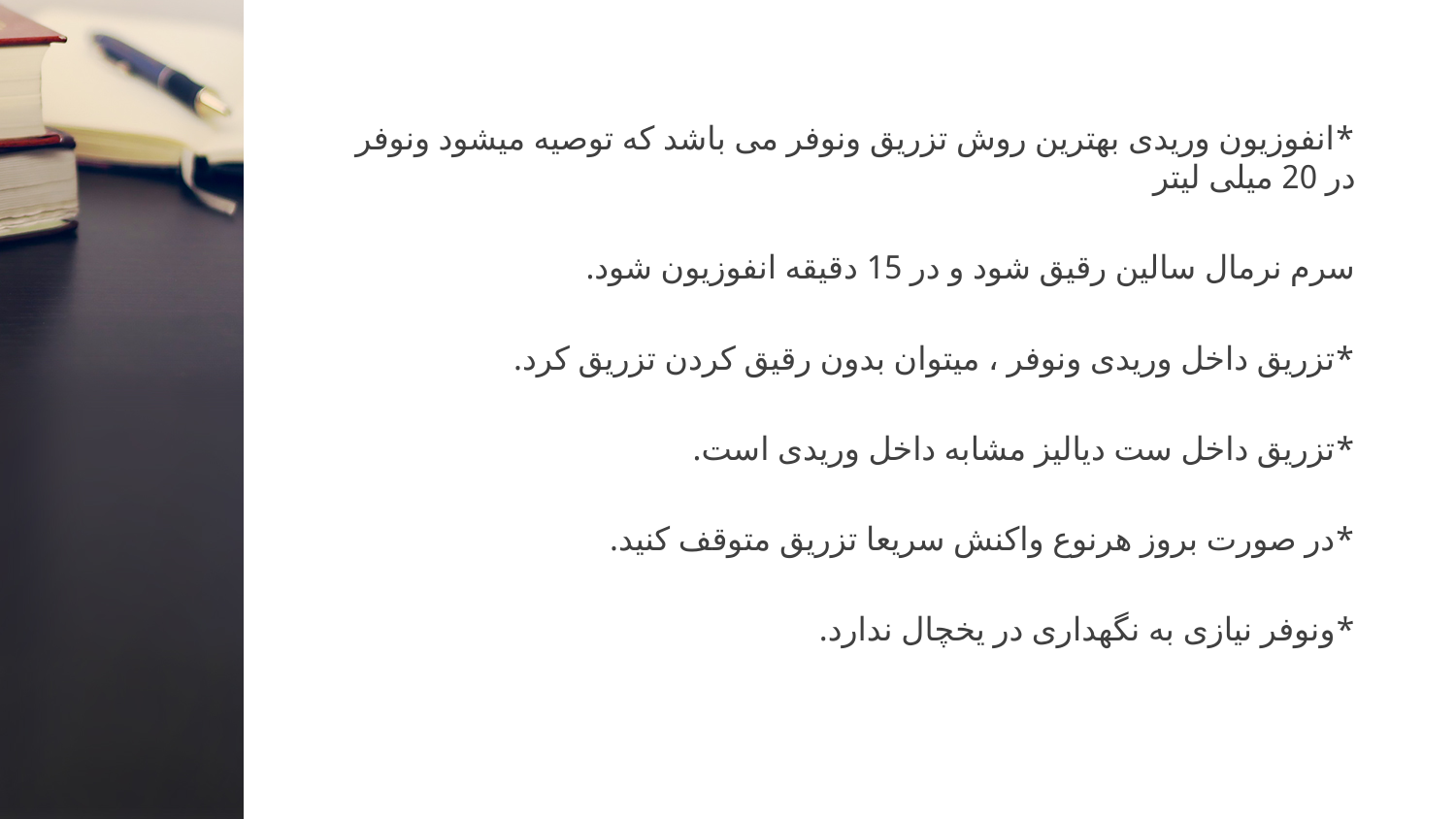

*انفوزیون وریدی بهترین روش تزریق ونوفر می باشد که توصیه میشود ونوفر در 20 میلی لیتر

سرم نرمال سالین رقیق شود و در 15 دقیقه انفوزیون شود.

*تزریق داخل وریدی ونوفر ، میتوان بدون رقیق کردن تزریق کرد.

*تزریق داخل ست دیالیز مشابه داخل وریدی است.

*در صورت بروز هرنوع واکنش سریعا تزریق متوقف کنید.

*ونوفر نیازی به نگهداری در یخچال ندارد.